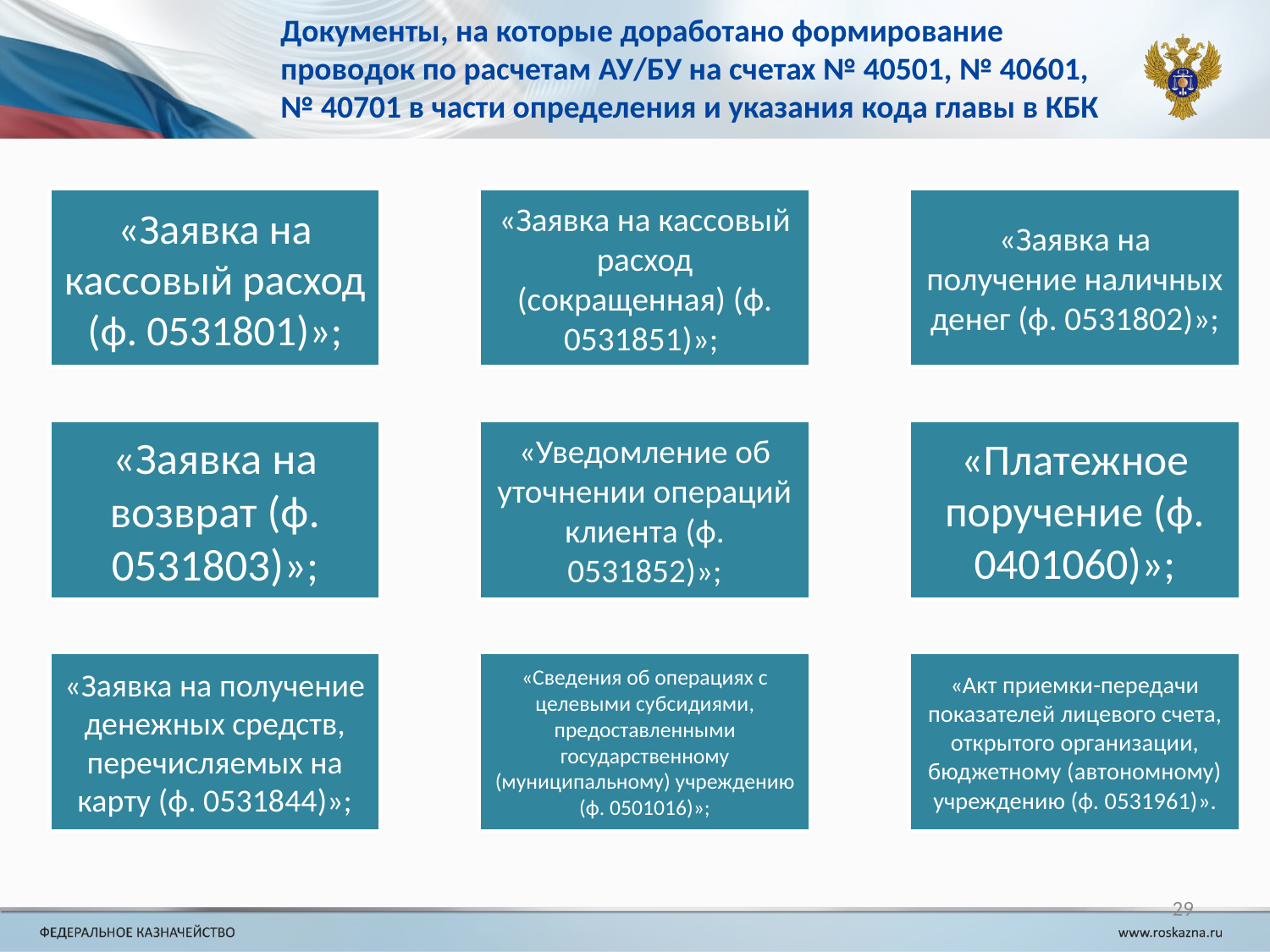

# Документы, на которые доработано формирование проводок по расчетам АУ/БУ на счетах № 40501, № 40601, № 40701 в части определения и указания кода главы в КБК
«Заявка на кассовый расход (ф. 0531801)»;
«Заявка на кассовый расход (сокращенная) (ф. 0531851)»;
«Заявка на получение наличных денег (ф. 0531802)»;
«Заявка на возврат (ф. 0531803)»;
«Уведомление об уточнении операций клиента (ф. 0531852)»;
«Платежное поручение (ф. 0401060)»;
«Заявка на получение денежных средств, перечисляемых на карту (ф. 0531844)»;
«Сведения об операциях с целевыми субсидиями, предоставленными государственному (муниципальному) учреждению (ф. 0501016)»;
«Акт приемки-передачи показателей лицевого счета, открытого организации, бюджетному (автономному) учреждению (ф. 0531961)».
29